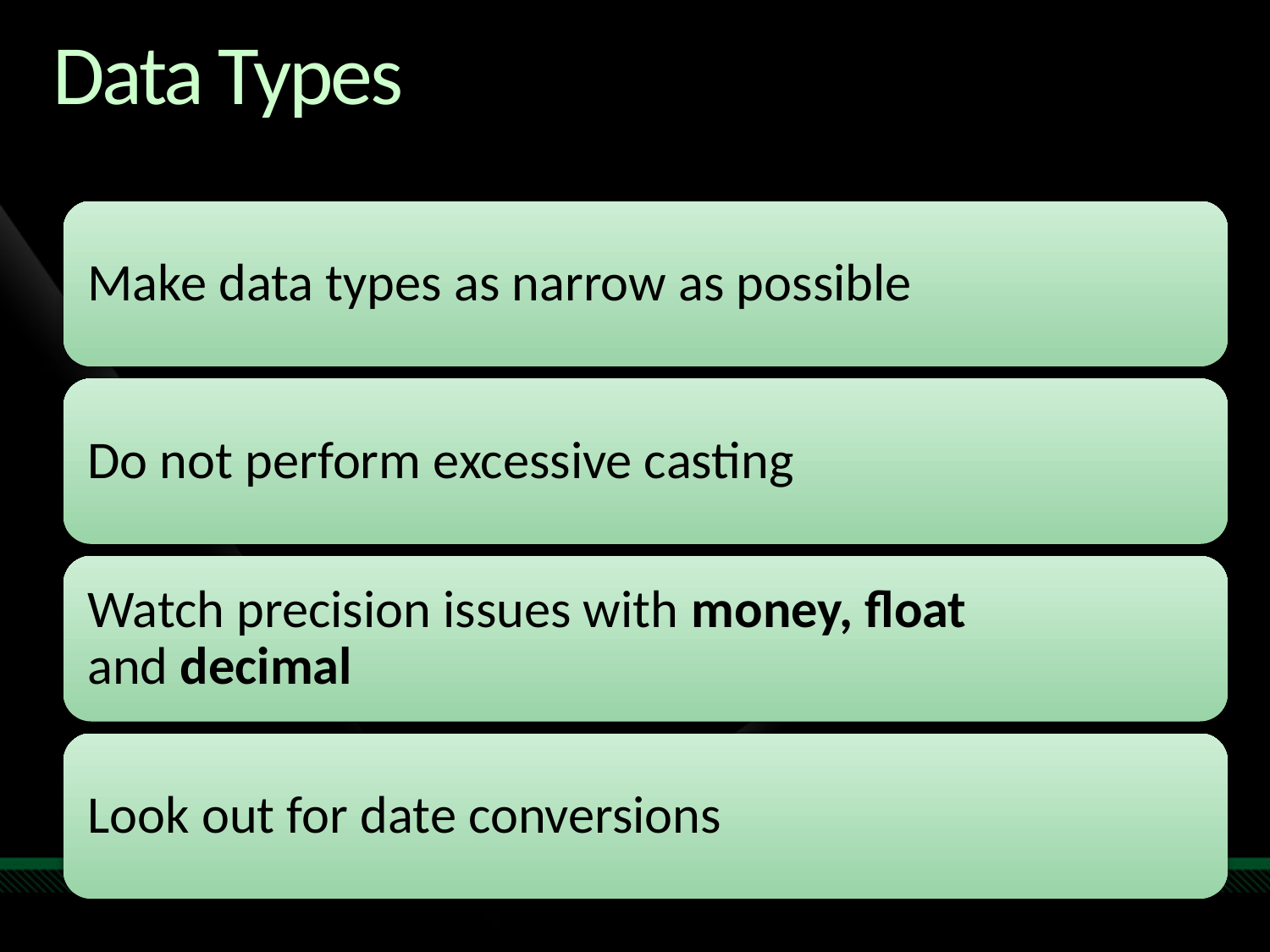

# Data Types
Make data types as narrow as possible
Do not perform excessive casting
Watch precision issues with money, float
and decimal
Look out for date conversions